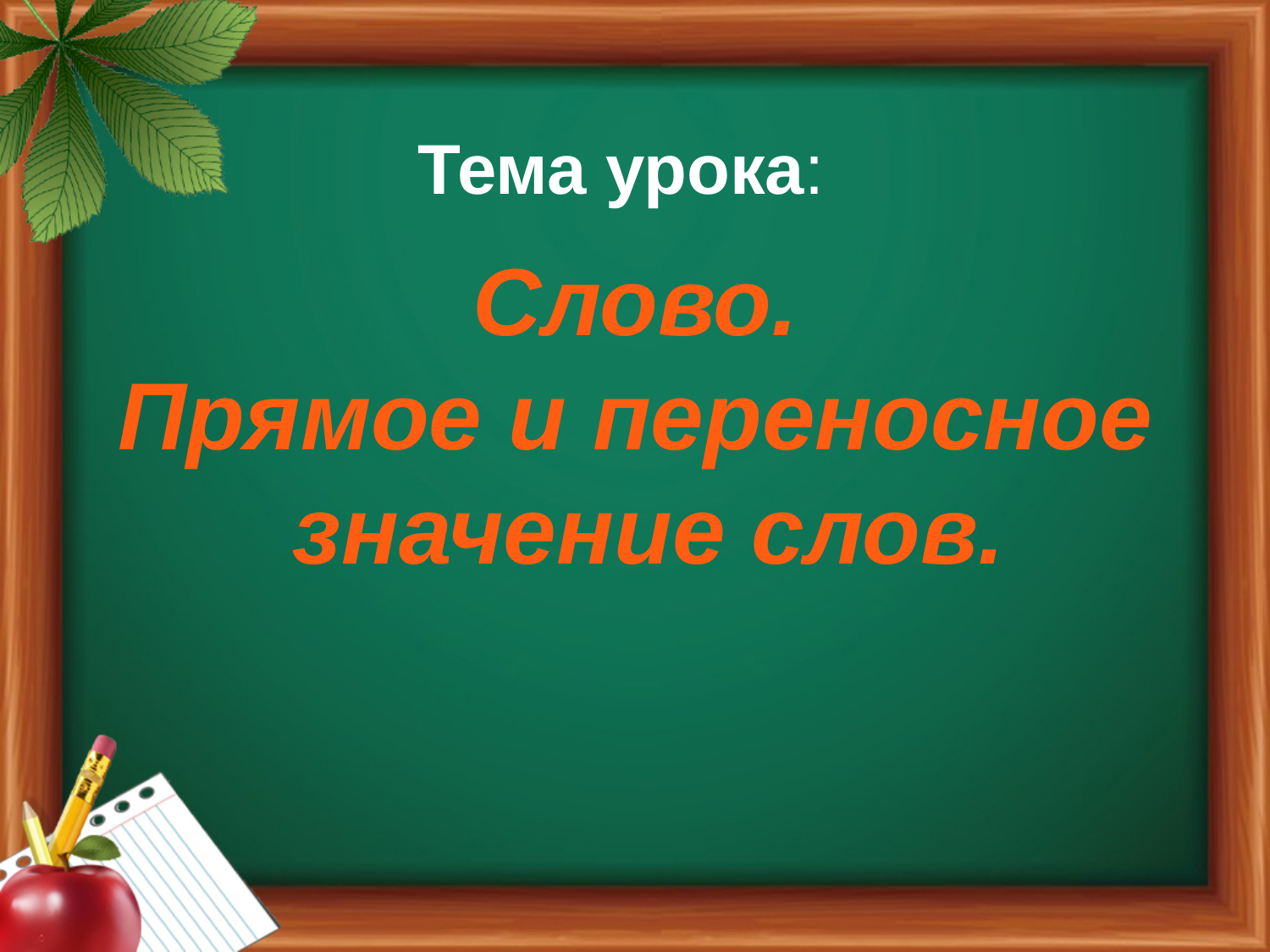

Тема урока:
Слово.
Прямое и переносное
значение слов.